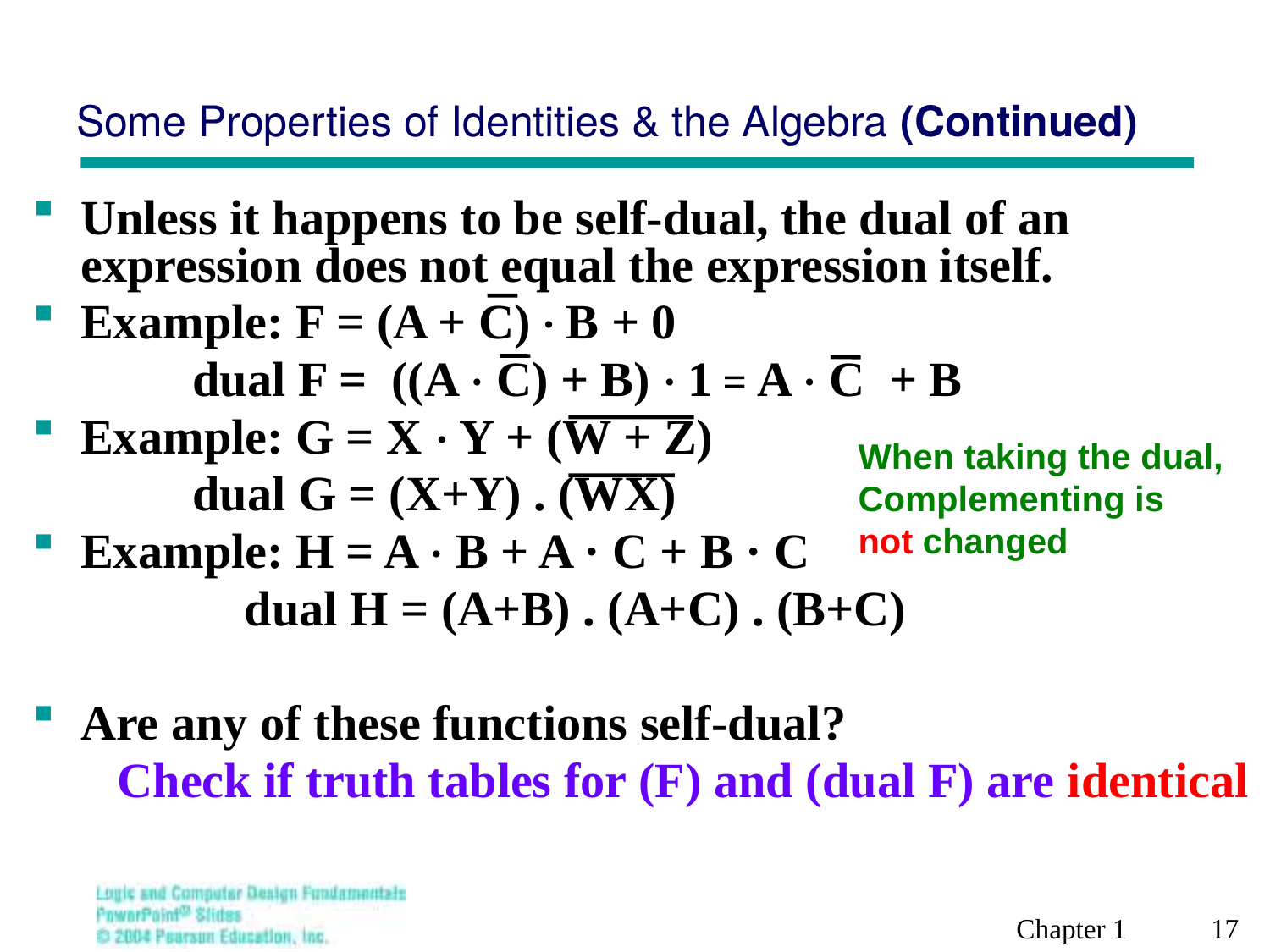

# Some Properties of Identities & the Algebra (Continued)
Unless it happens to be self-dual, the dual of an expression does not equal the expression itself.
Example: F = (A + C) · B + 0
             dual F =  ((A · C) + B) · 1 = A · C  + B
Example: G = X · Y + (W + Z)
             dual G = (X+Y) . (WX)
Example: H = A · B + A · C + B · C
		   dual H = (A+B) . (A+C) . (B+C)

Are any of these functions self-dual?
	   Check if truth tables for (F) and (dual F) are identical

When taking the dual,
Complementing is
not changed

Chapter 1            17